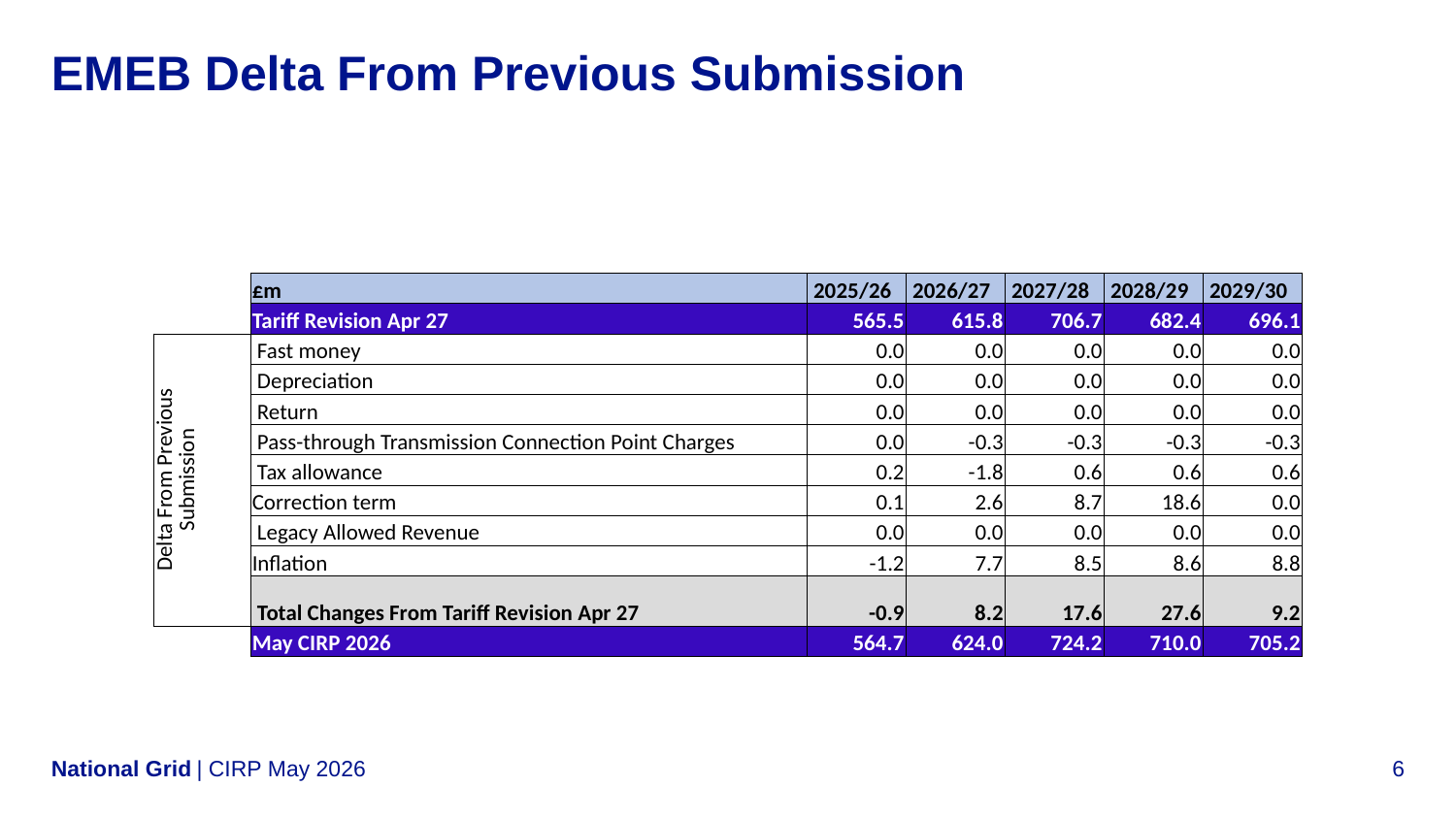

# EMEB Delta From Previous Submission
|  | £m | 2025/26 | 2026/27 | 2027/28 | 2028/29 | 2029/30 |
| --- | --- | --- | --- | --- | --- | --- |
|  | Tariff Revision Apr 27 | 565.5 | 615.8 | 706.7 | 682.4 | 696.1 |
| Delta From Previous Submission | Fast money | 0.0 | 0.0 | 0.0 | 0.0 | 0.0 |
|  | Depreciation | 0.0 | 0.0 | 0.0 | 0.0 | 0.0 |
|  | Return | 0.0 | 0.0 | 0.0 | 0.0 | 0.0 |
|  | Pass-through Transmission Connection Point Charges | 0.0 | -0.3 | -0.3 | -0.3 | -0.3 |
|  | Tax allowance | 0.2 | -1.8 | 0.6 | 0.6 | 0.6 |
|  | Correction term | 0.1 | 2.6 | 8.7 | 18.6 | 0.0 |
|  | Legacy Allowed Revenue | 0.0 | 0.0 | 0.0 | 0.0 | 0.0 |
|  | Inflation | -1.2 | 7.7 | 8.5 | 8.6 | 8.8 |
|  | Total Changes From Tariff Revision Apr 27 | -0.9 | 8.2 | 17.6 | 27.6 | 9.2 |
|  | May CIRP 2026 | 564.7 | 624.0 | 724.2 | 710.0 | 705.2 |
| CIRP May 2026